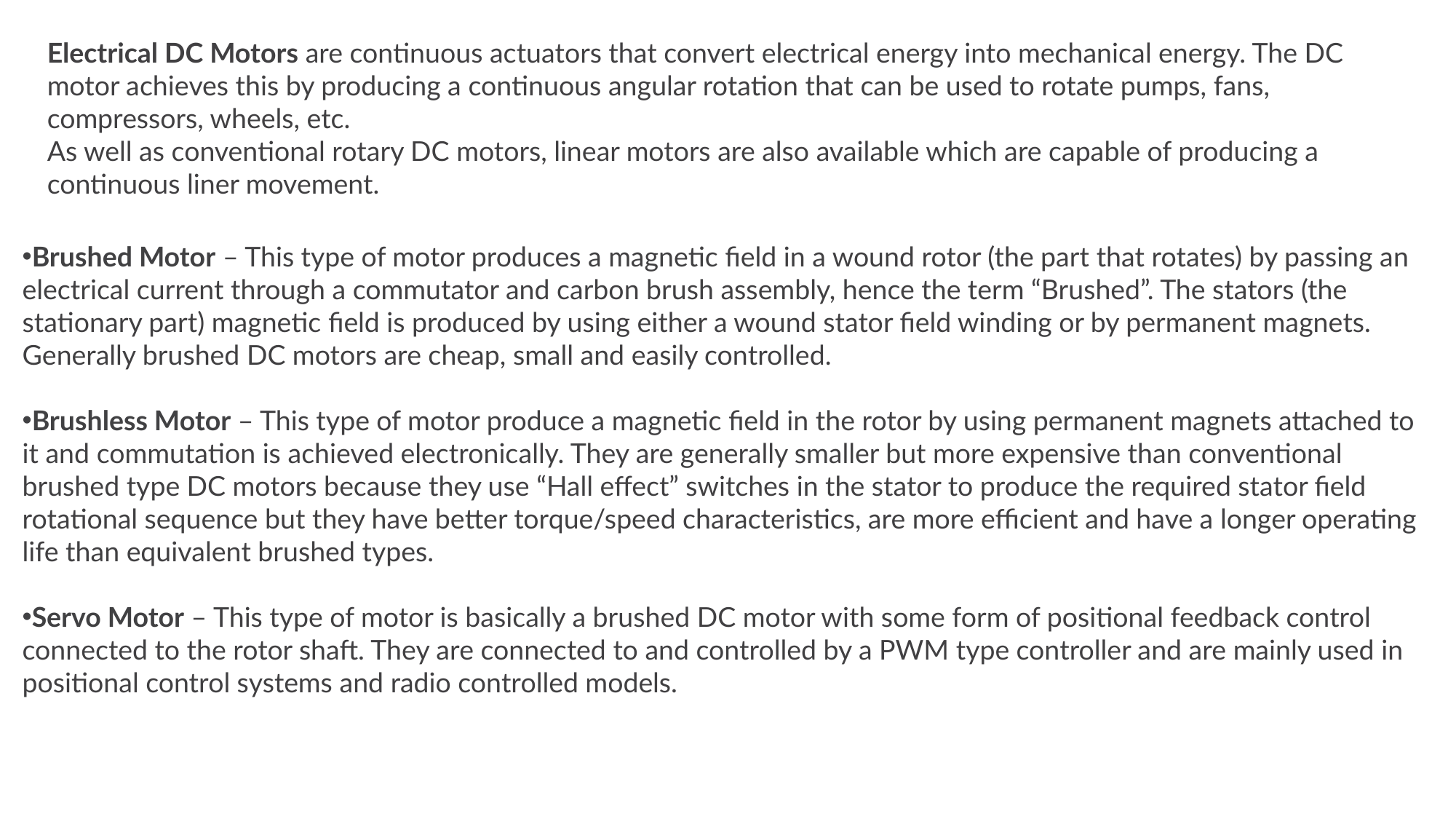

Electrical DC Motors are continuous actuators that convert electrical energy into mechanical energy. The DC motor achieves this by producing a continuous angular rotation that can be used to rotate pumps, fans, compressors, wheels, etc.
As well as conventional rotary DC motors, linear motors are also available which are capable of producing a continuous liner movement.
Brushed Motor – This type of motor produces a magnetic field in a wound rotor (the part that rotates) by passing an electrical current through a commutator and carbon brush assembly, hence the term “Brushed”. The stators (the stationary part) magnetic field is produced by using either a wound stator field winding or by permanent magnets. Generally brushed DC motors are cheap, small and easily controlled.

Brushless Motor – This type of motor produce a magnetic field in the rotor by using permanent magnets attached to it and commutation is achieved electronically. They are generally smaller but more expensive than conventional brushed type DC motors because they use “Hall effect” switches in the stator to produce the required stator field rotational sequence but they have better torque/speed characteristics, are more efficient and have a longer operating life than equivalent brushed types.

Servo Motor – This type of motor is basically a brushed DC motor with some form of positional feedback control connected to the rotor shaft. They are connected to and controlled by a PWM type controller and are mainly used in positional control systems and radio controlled models.